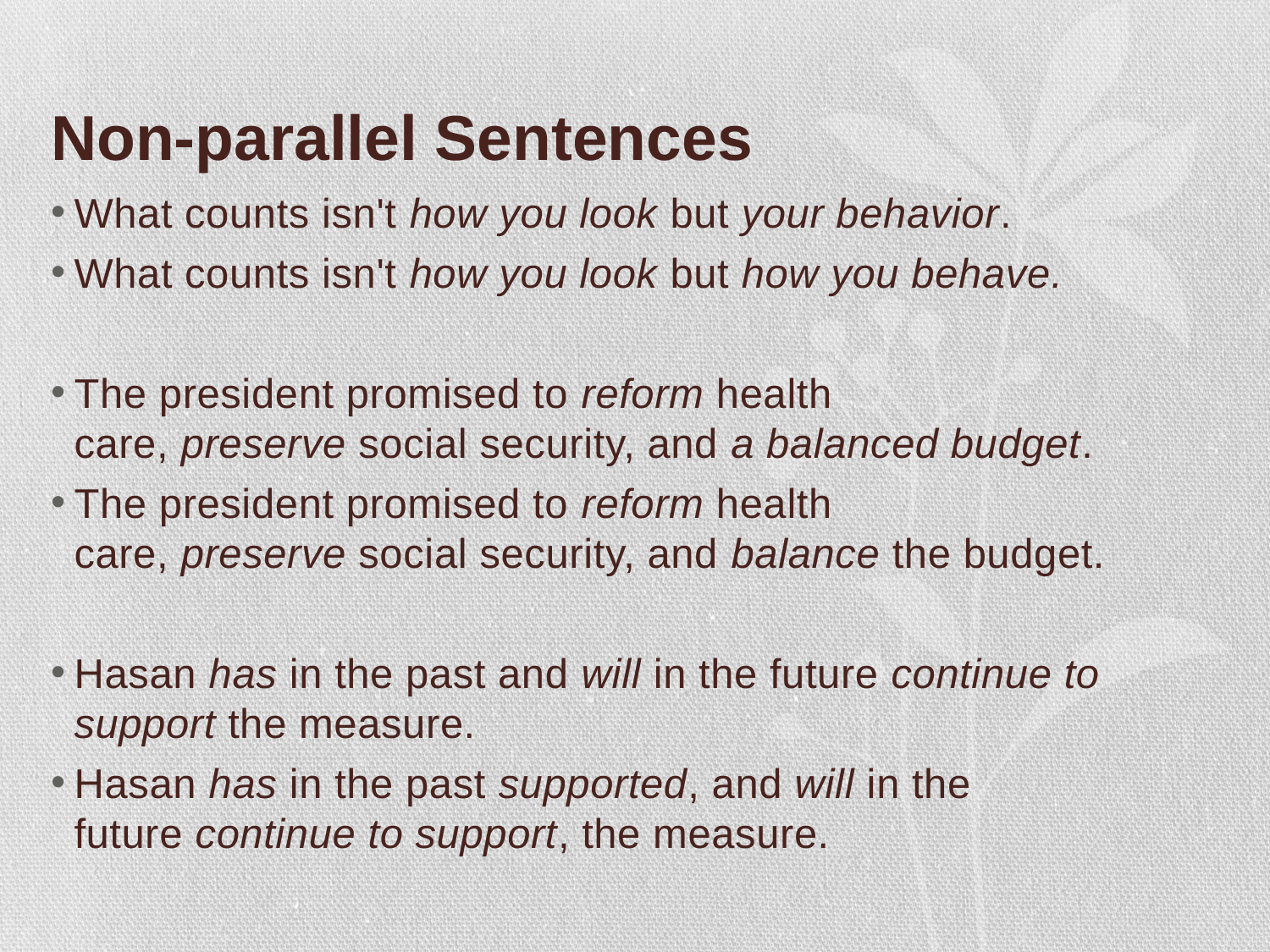

# Non-parallel Sentences
What counts isn't how you look but your behavior.
What counts isn't how you look but how you behave.

The president promised to reform health care, preserve social security, and a balanced budget.
The president promised to reform health care, preserve social security, and balance the budget.

Hasan has in the past and will in the future continue to support the measure.
Hasan has in the past supported, and will in the future continue to support, the measure.